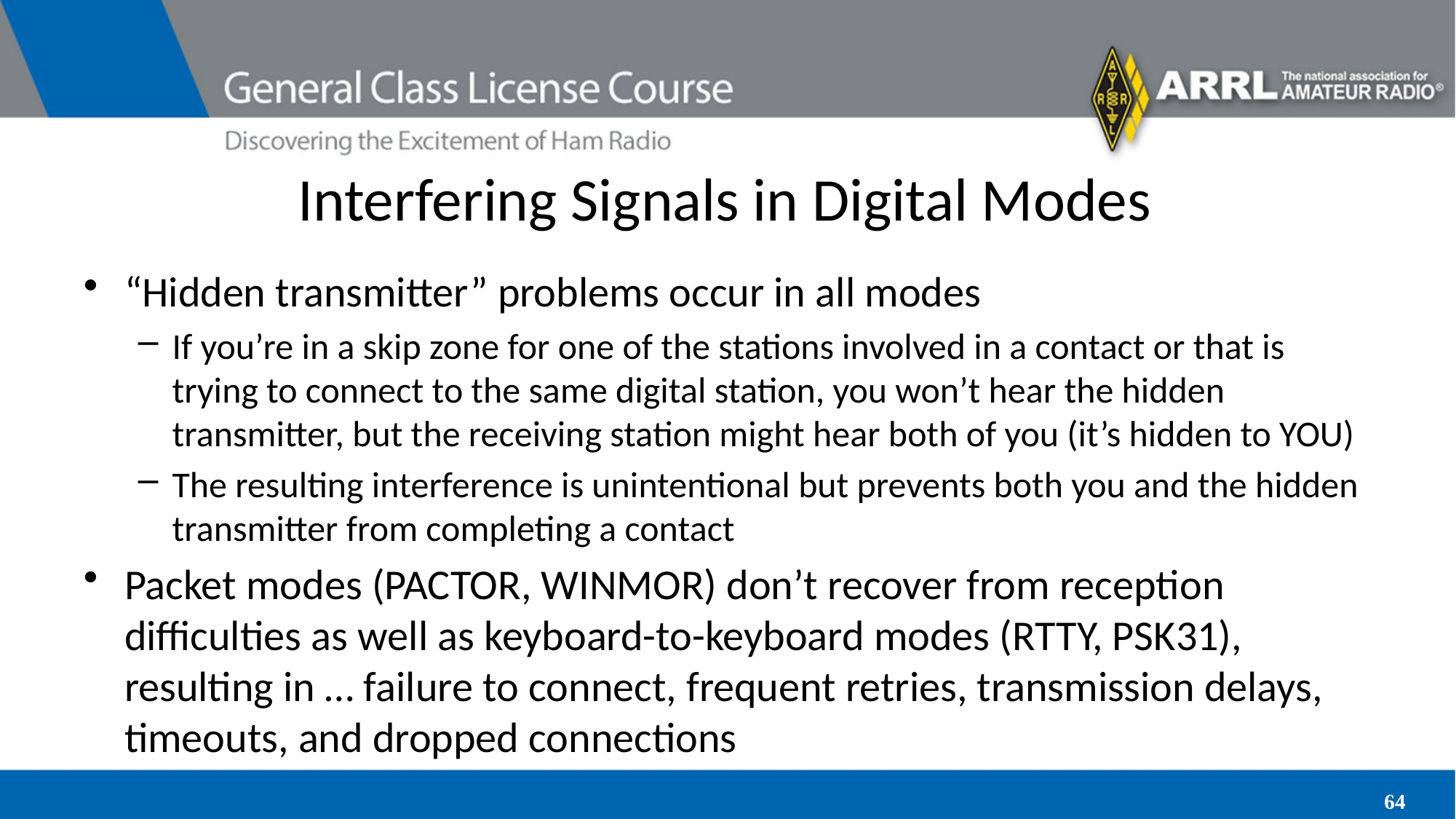

# Interfering Signals in Digital Modes
“Hidden transmitter” problems occur in all modes
If you’re in a skip zone for one of the stations involved in a contact or that is trying to connect to the same digital station, you won’t hear the hidden transmitter, but the receiving station might hear both of you (it’s hidden to YOU)
The resulting interference is unintentional but prevents both you and the hidden transmitter from completing a contact
Packet modes (PACTOR, WINMOR) don’t recover from reception difficulties as well as keyboard-to-keyboard modes (RTTY, PSK31), resulting in … failure to connect, frequent retries, transmission delays, timeouts, and dropped connections